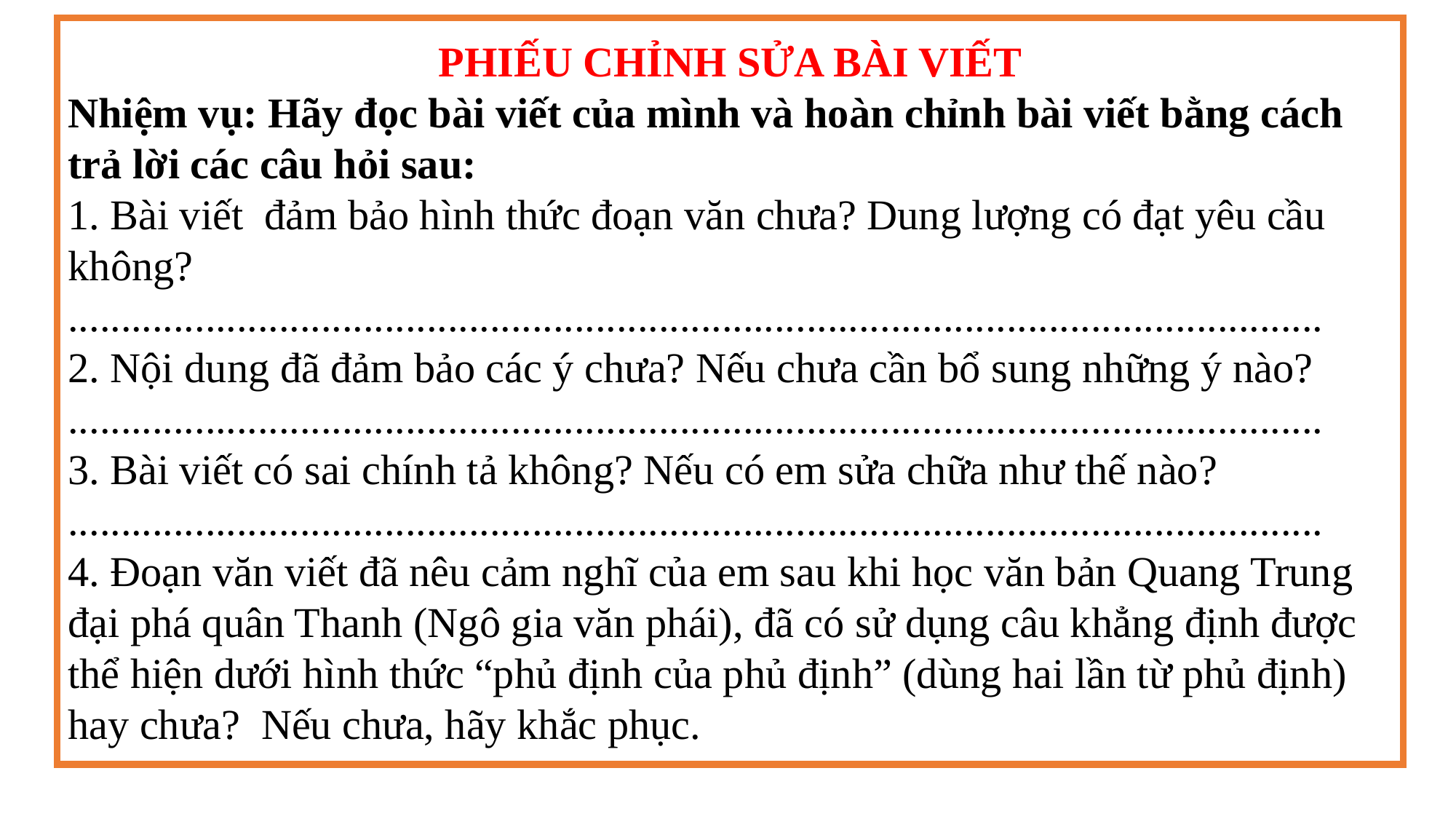

PHIẾU CHỈNH SỬA BÀI VIẾT
Nhiệm vụ: Hãy đọc bài viết của mình và hoàn chỉnh bài viết bằng cách trả lời các câu hỏi sau:
1. Bài viết  đảm bảo hình thức đoạn văn chưa? Dung lượng có đạt yêu cầu không?
.......................................................................................................................
2. Nội dung đã đảm bảo các ý chưa? Nếu chưa cần bổ sung những ý nào?
.......................................................................................................................
3. Bài viết có sai chính tả không? Nếu có em sửa chữa như thế nào?
.......................................................................................................................
4. Đoạn văn viết đã nêu cảm nghĩ của em sau khi học văn bản Quang Trung đại phá quân Thanh (Ngô gia văn phái), đã có sử dụng câu khẳng định được thể hiện dưới hình thức “phủ định của phủ định” (dùng hai lần từ phủ định) hay chưa?  Nếu chưa, hãy khắc phục.
#